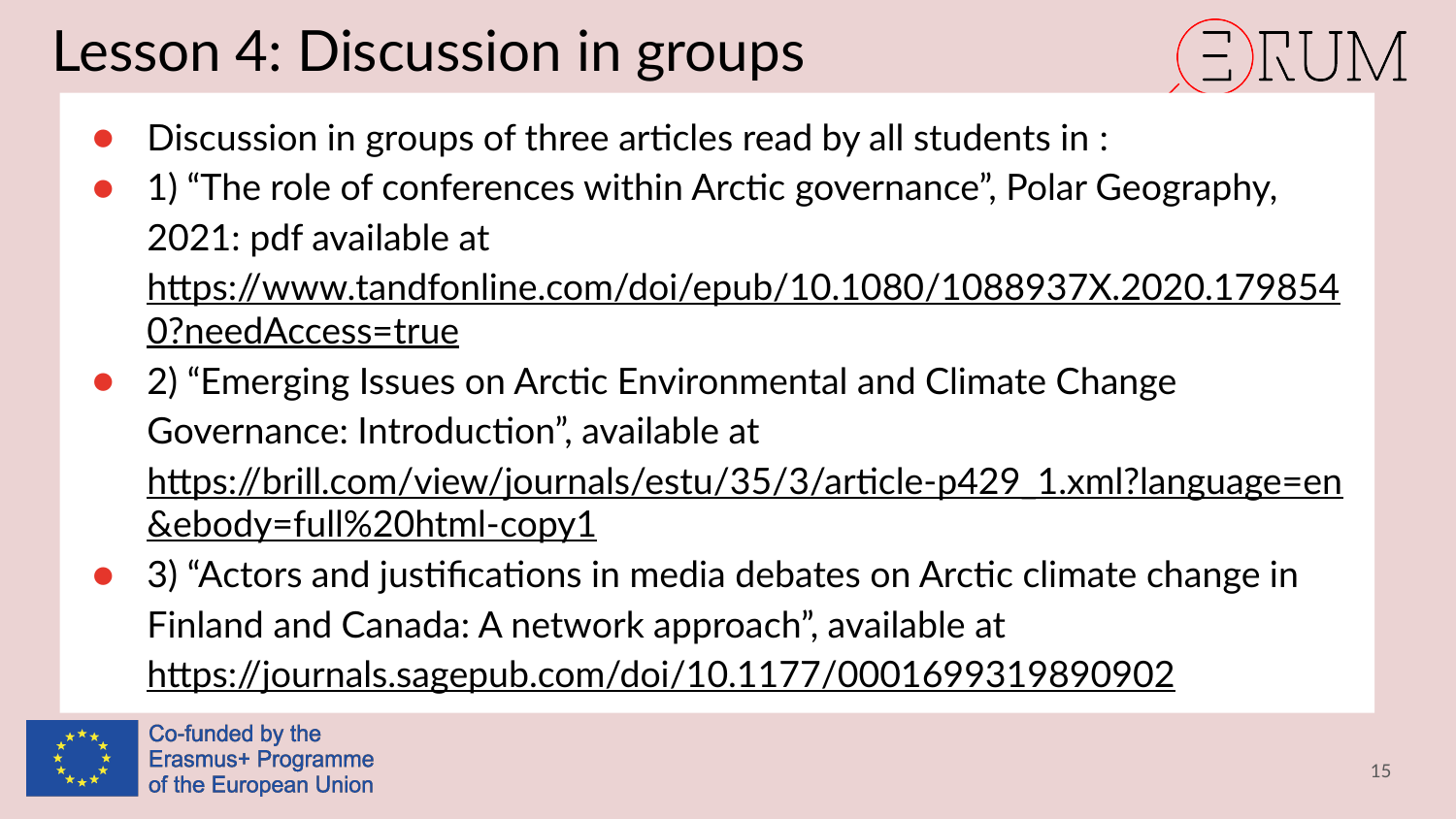

# Lesson 4: Discussion in groups
Discussion in groups of three articles read by all students in :
1) “The role of conferences within Arctic governance”, Polar Geography, 2021: pdf available at  https://www.tandfonline.com/doi/epub/10.1080/1088937X.2020.1798540?needAccess=true
2) “Emerging Issues on Arctic Environmental and Climate Change Governance: Introduction”, available at https://brill.com/view/journals/estu/35/3/article-p429_1.xml?language=en&ebody=full%20html-copy1
3) “Actors and justifications in media debates on Arctic climate change in Finland and Canada: A network approach”, available at https://journals.sagepub.com/doi/10.1177/0001699319890902

15